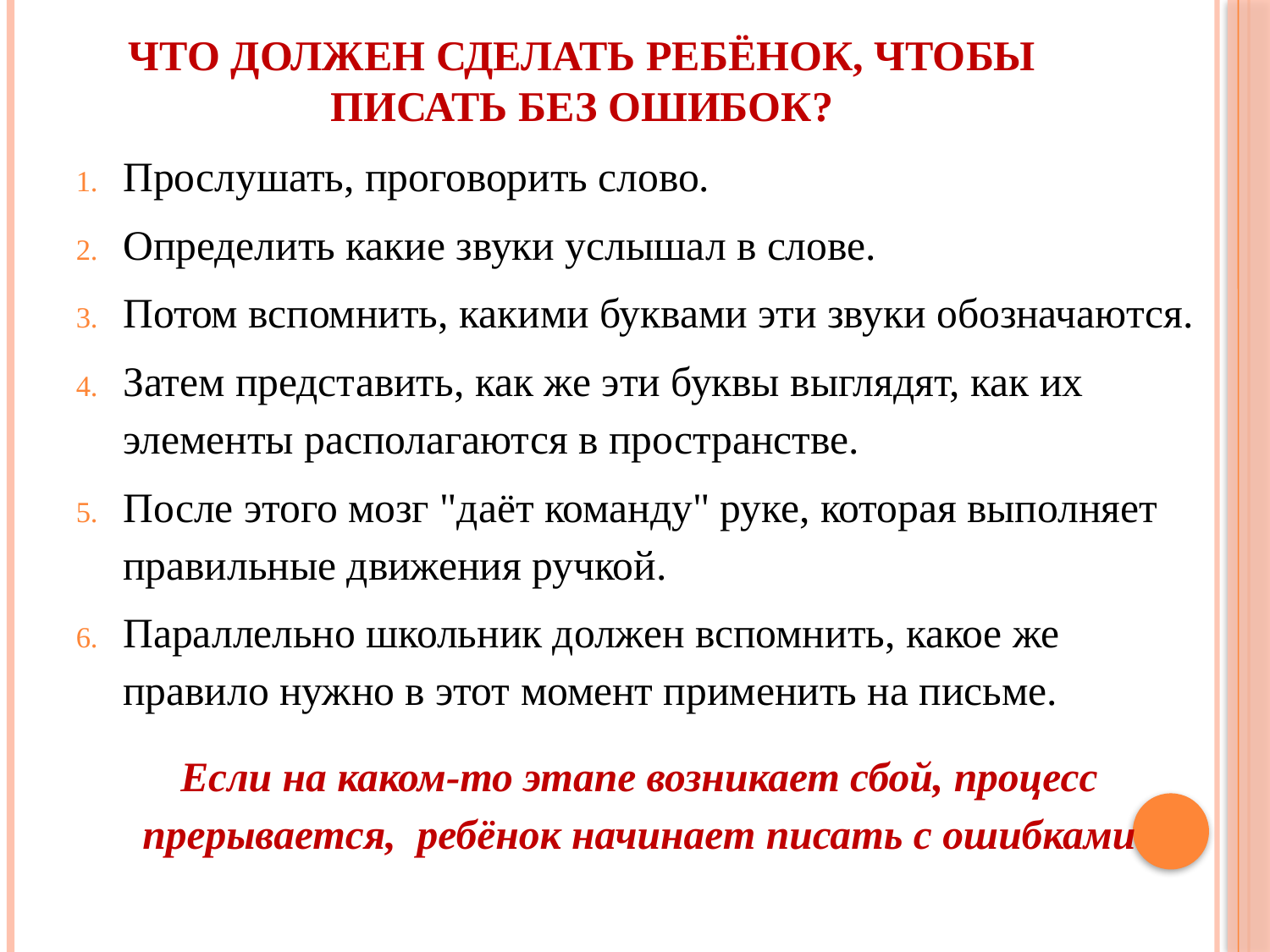

# что должен сделать ребёнок, чтобы писать без ошибок?
Прослушать, проговорить слово.
Определить какие звуки услышал в слове.
Потом вспомнить, какими буквами эти звуки обозначаются.
Затем представить, как же эти буквы выглядят, как их элементы располагаются в пространстве.
После этого мозг "даёт команду" руке, которая выполняет правильные движения ручкой.
Параллельно школьник должен вспомнить, какое же правило нужно в этот момент применить на письме.
Если на каком-то этапе возникает сбой, процесс прерывается,  ребёнок начинает писать с ошибками